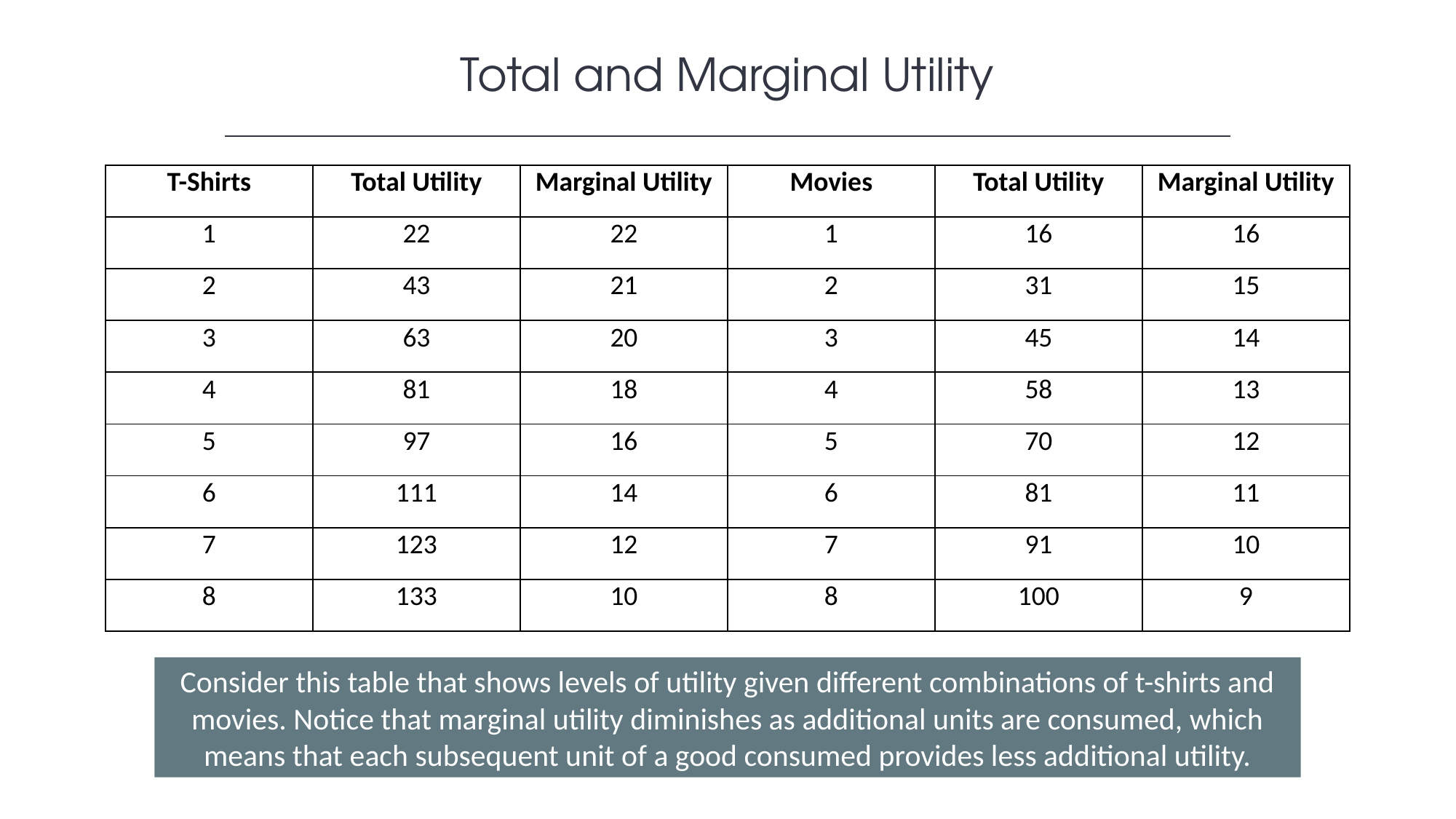

Total and Marginal Utility
| T-Shirts | Total Utility | Marginal Utility | Movies | Total Utility | Marginal Utility |
| --- | --- | --- | --- | --- | --- |
| 1 | 22 | 22 | 1 | 16 | 16 |
| 2 | 43 | 21 | 2 | 31 | 15 |
| 3 | 63 | 20 | 3 | 45 | 14 |
| 4 | 81 | 18 | 4 | 58 | 13 |
| 5 | 97 | 16 | 5 | 70 | 12 |
| 6 | 111 | 14 | 6 | 81 | 11 |
| 7 | 123 | 12 | 7 | 91 | 10 |
| 8 | 133 | 10 | 8 | 100 | 9 |
Consider this table that shows levels of utility given different combinations of t-shirts and movies. Notice that marginal utility diminishes as additional units are consumed, which means that each subsequent unit of a good consumed provides less additional utility.